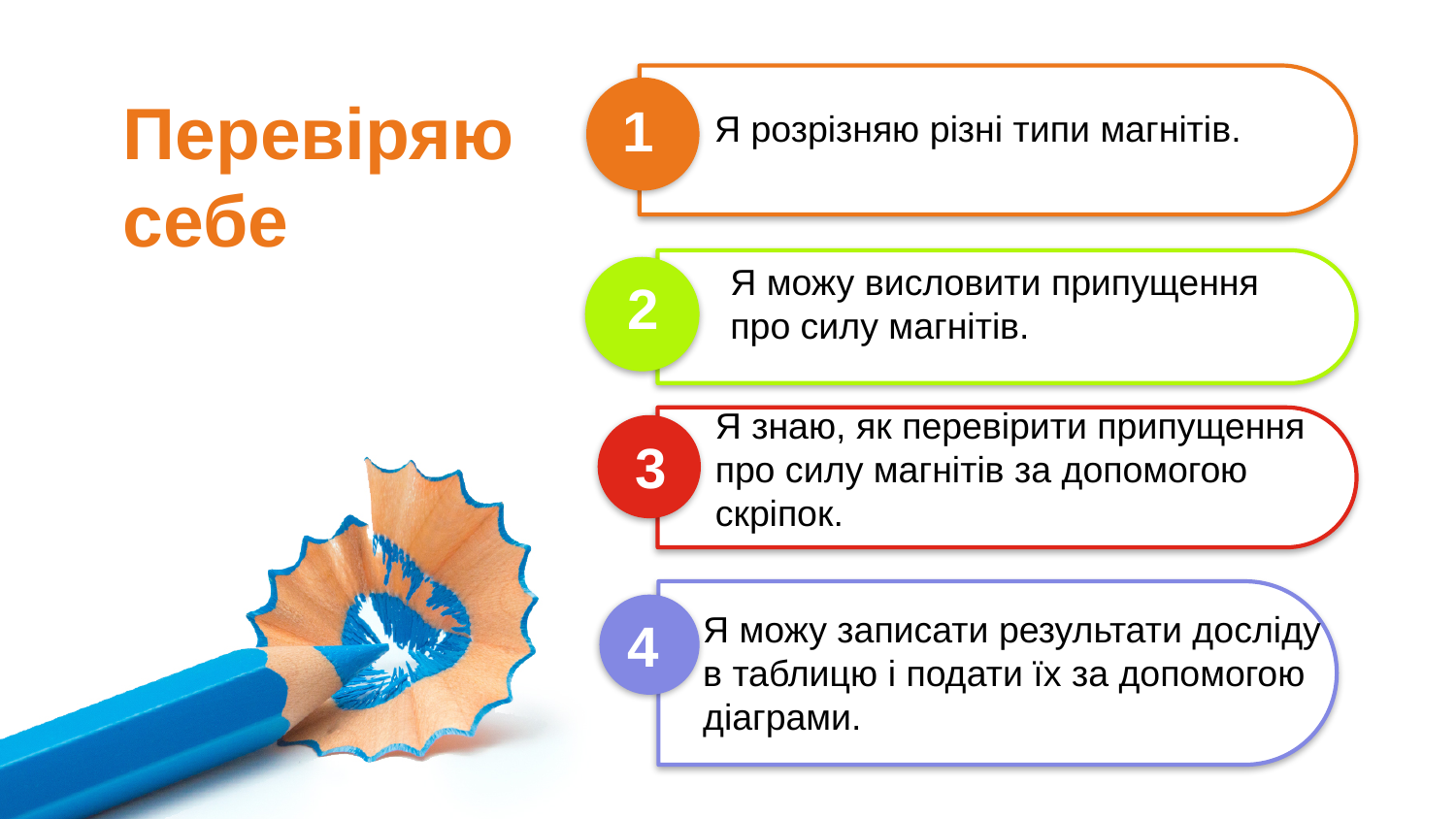

Перевіряю себе

1
Я розрізняю різні типи магнітів.

Я можу висловити припущення
про силу магнітів.

2

Я знаю, як перевірити припущення
про силу магнітів за допомогою
скріпок.

3

Я можу записати результати досліду в таблицю і подати їх за допомогою
діаграми.

4